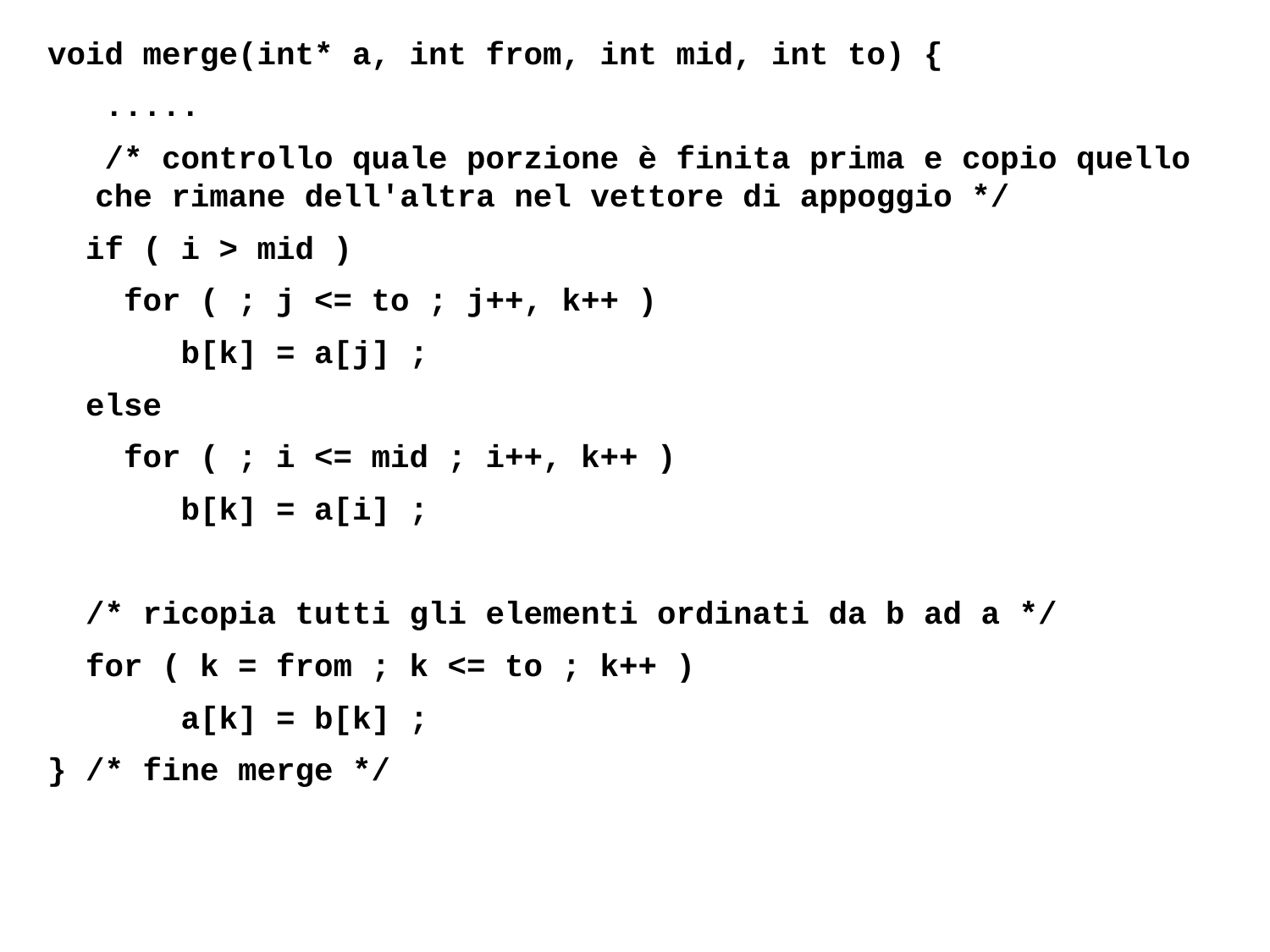

void merge(int* a, int from, int mid, int to) {
   .....
   /* controllo quale porzione è finita prima e copio quello che rimane dell'altra nel vettore di appoggio */
  if ( i > mid )
    for ( ; j <= to ; j++, k++ )
       b[k] = a[j] ;
  else
    for ( ; i <= mid ; i++, k++ )
       b[k] = a[i] ;

  /* ricopia tutti gli elementi ordinati da b ad a */
  for ( k = from ; k <= to ; k++ )
       a[k] = b[k] ;
} /* fine merge */